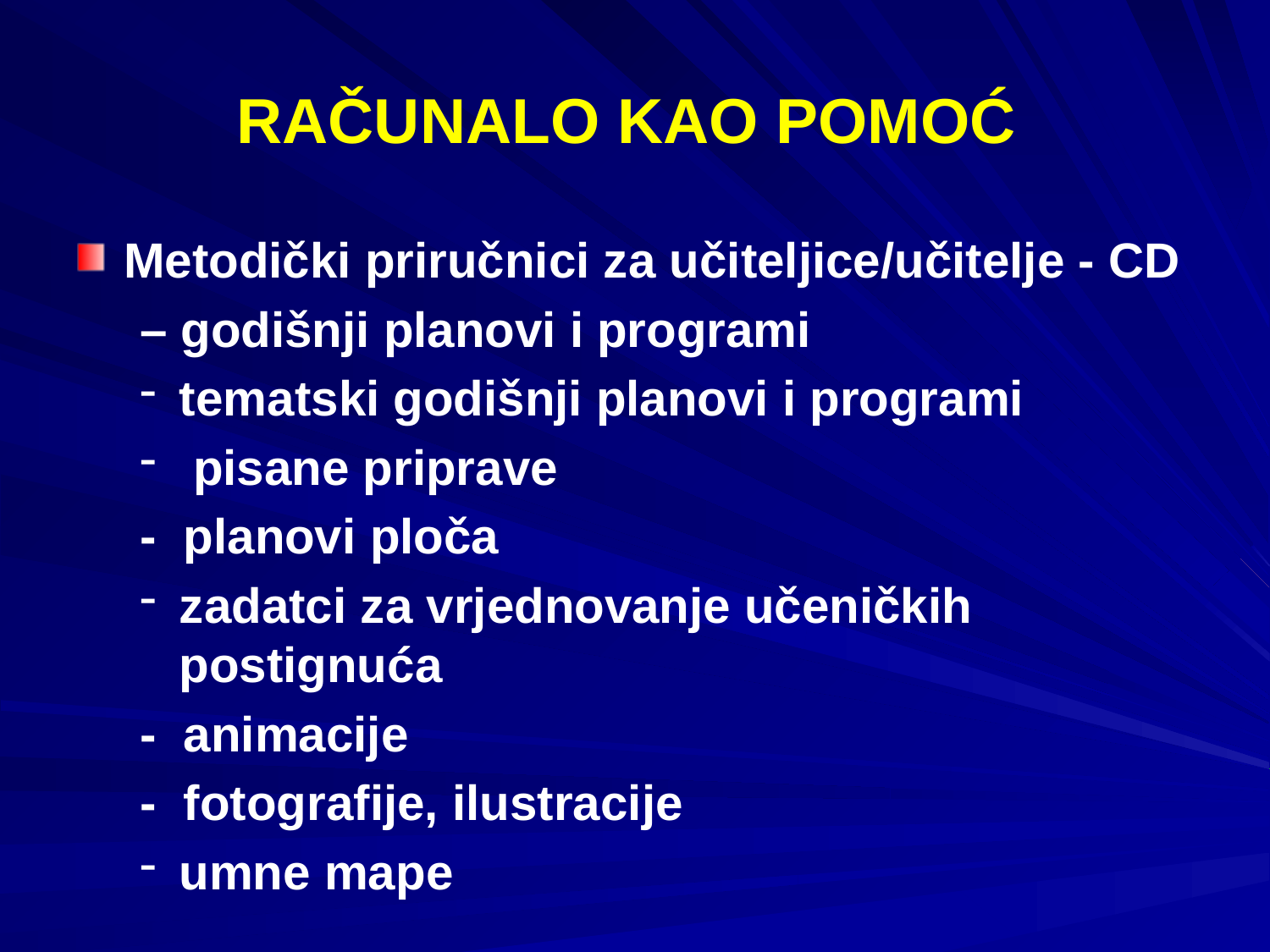

# RAČUNALO KAO POMOĆ
Metodički priručnici za učiteljice/učitelje - CD
– godišnji planovi i programi
tematski godišnji planovi i programi
 pisane priprave
-  planovi ploča
zadatci za vrjednovanje učeničkih postignuća
-  animacije
-  fotografije, ilustracije
umne mape